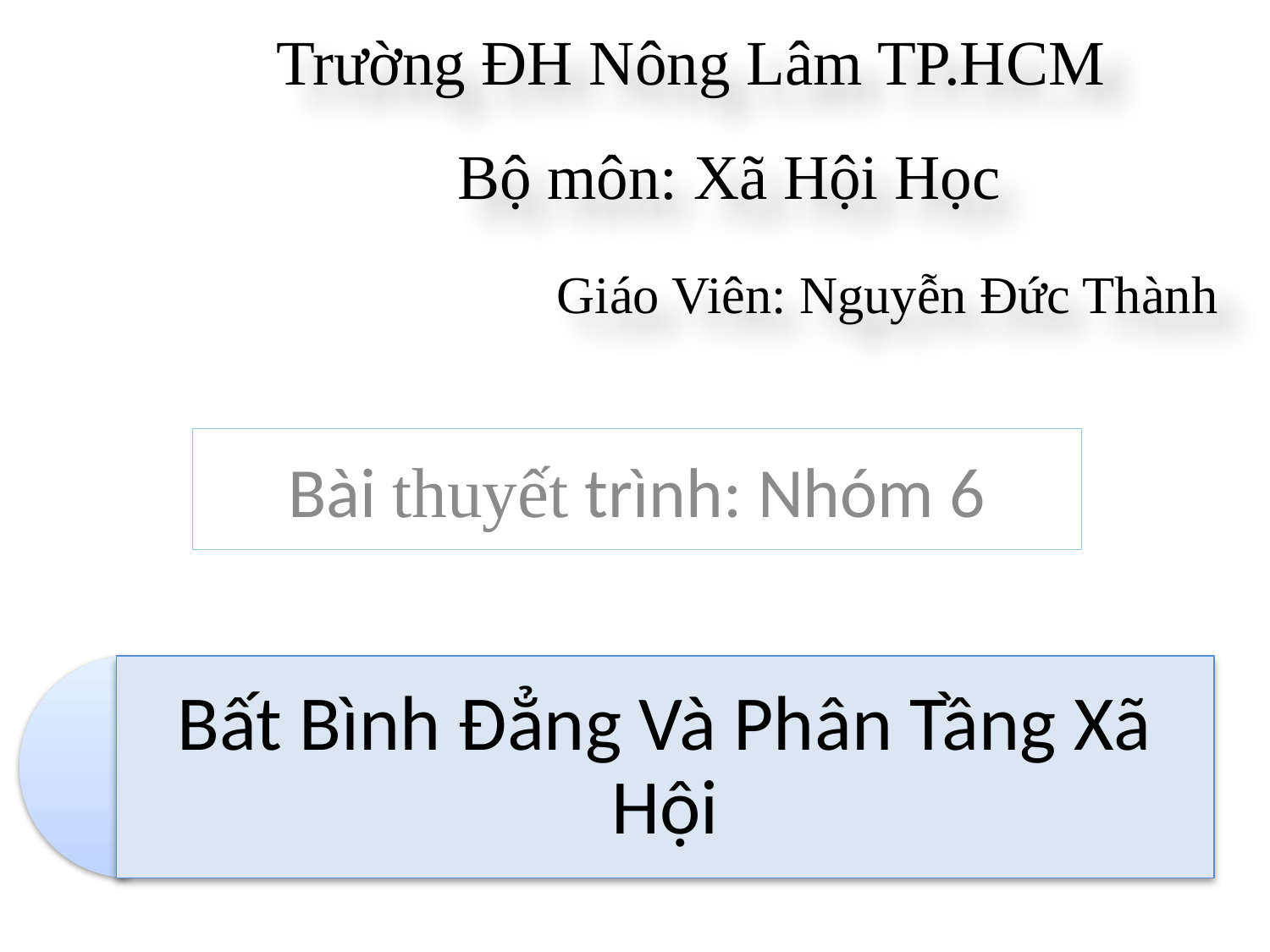

# Trường ĐH Nông Lâm TP.HCM Bộ môn: Xã Hội Học Giáo Viên: Nguyễn Đức Thành
Bài thuyết trình: Nhóm 6
Bất Bình Đẳng Và Phân Tầng Xã Hội